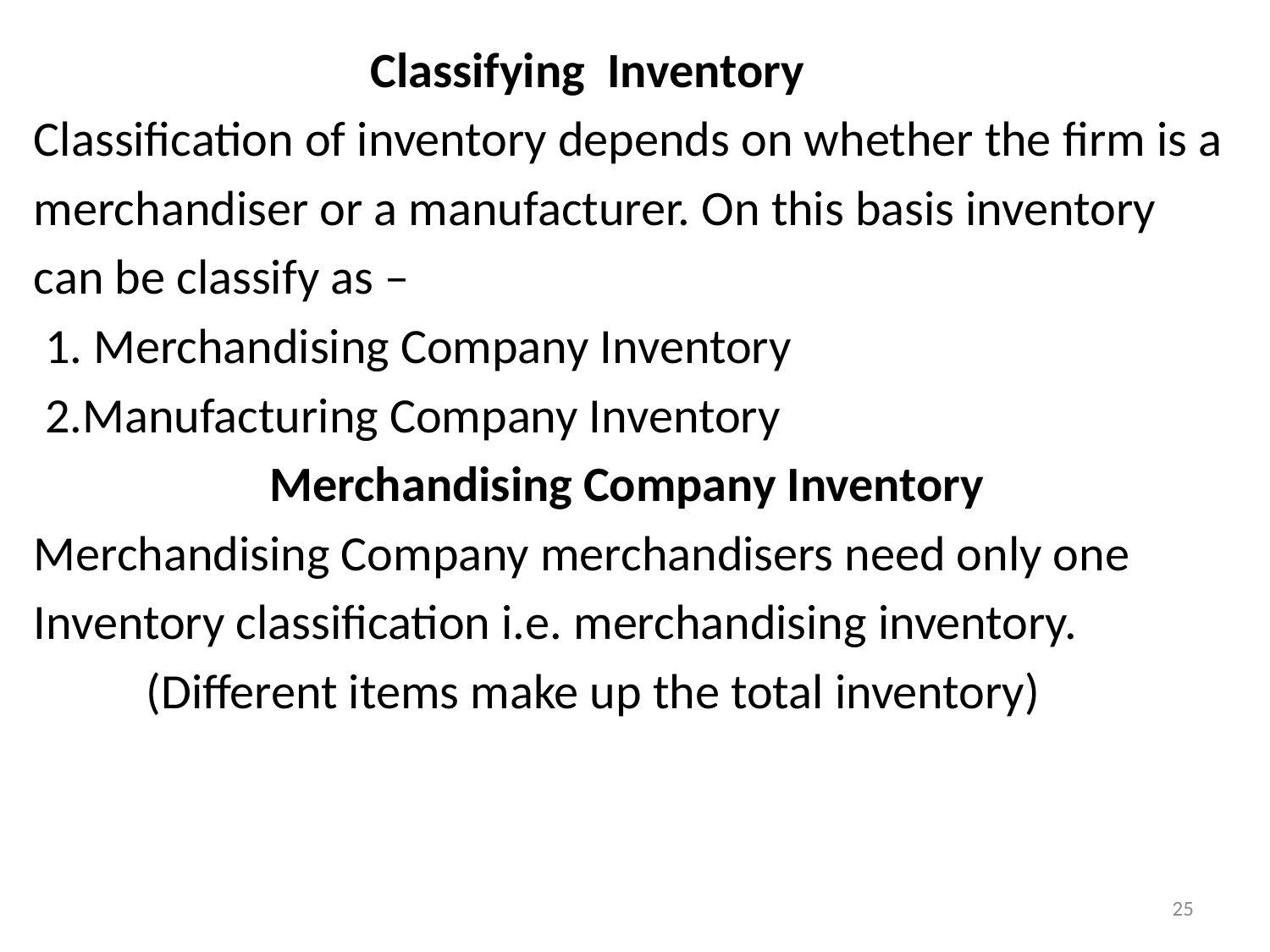

Classifying  Inventory
Classification of inventory depends on whether the firm is a
merchandiser or a manufacturer. On this basis inventory
can be classify as –
 1. Merchandising Company Inventory
 2.Manufacturing Company Inventory
                     Merchandising Company Inventory
Merchandising Company merchandisers need only one
Inventory classification i.e. merchandising inventory.
          (Different items make up the total inventory)

25